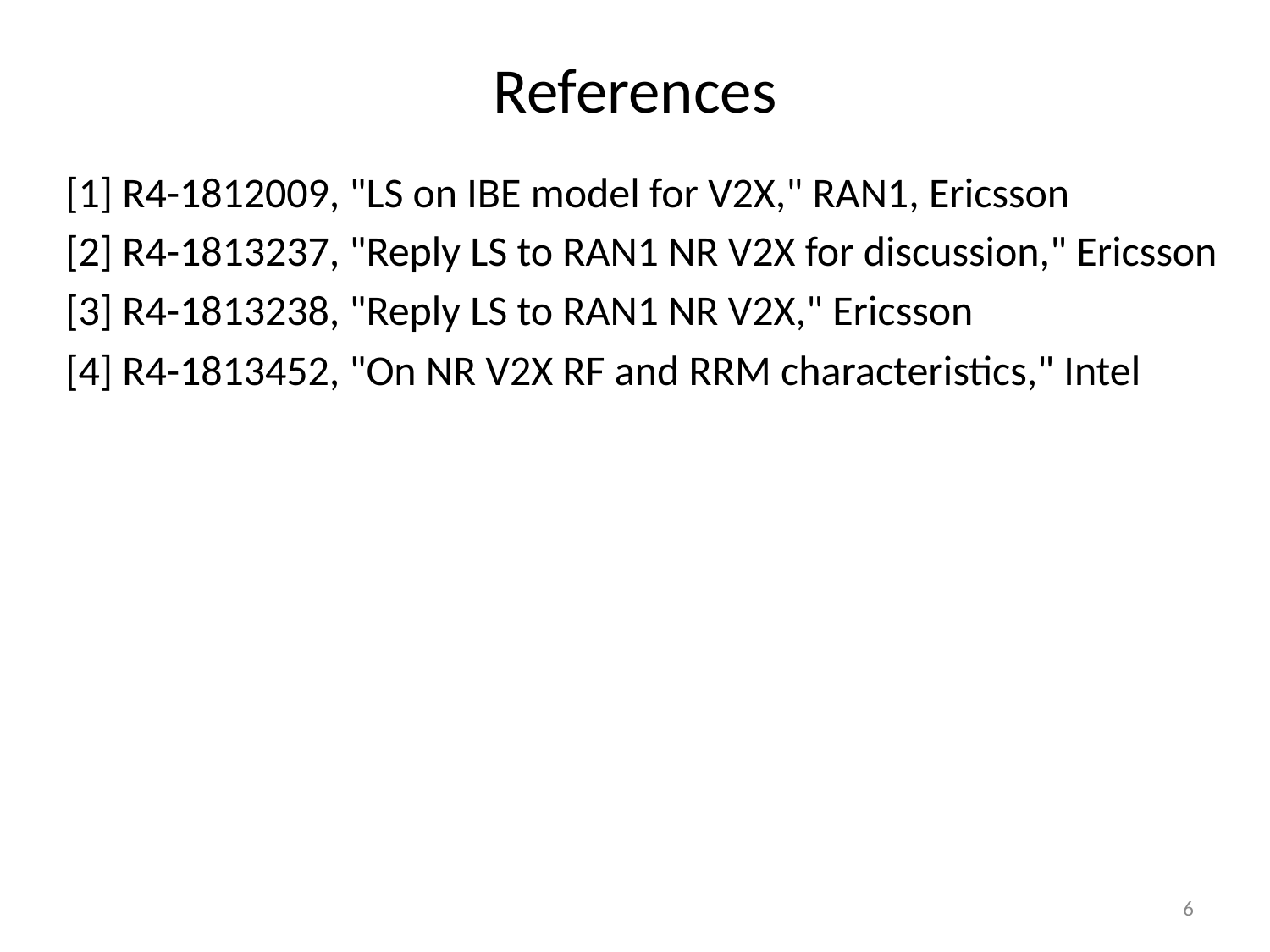

# References
[1] R4-1812009, "LS on IBE model for V2X," RAN1, Ericsson
[2] R4-1813237, "Reply LS to RAN1 NR V2X for discussion," Ericsson
[3] R4-1813238, "Reply LS to RAN1 NR V2X," Ericsson
[4] R4-1813452, "On NR V2X RF and RRM characteristics," Intel

6